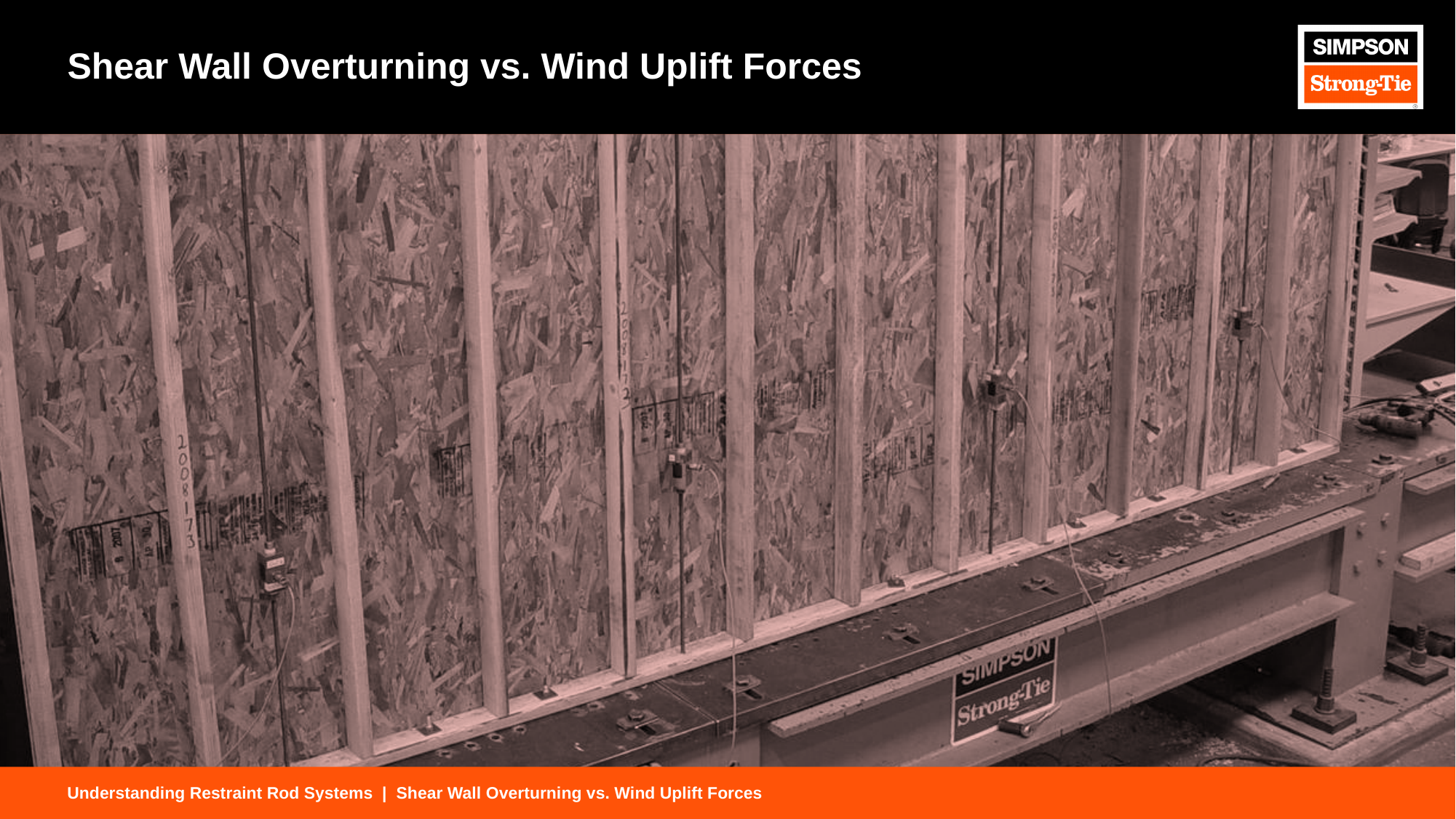

# Shear Wall Overturning vs. Wind Uplift Forces
Understanding Restraint Rod Systems  |  Shear Wall Overturning vs. Wind Uplift Forces